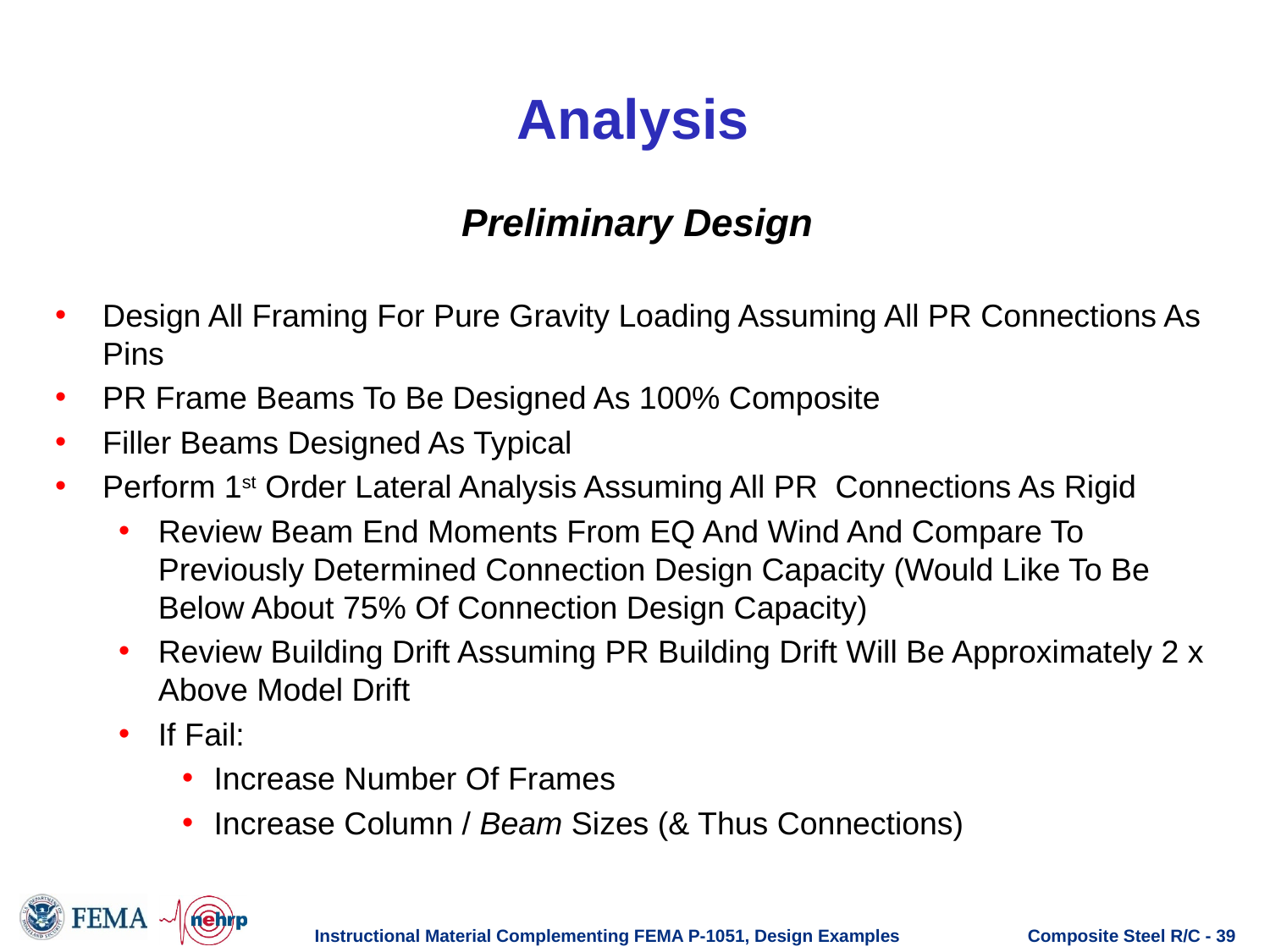

# Analysis
Preliminary Design

Design All Framing For Pure Gravity Loading Assuming All PR Connections As Pins
PR Frame Beams To Be Designed As 100% Composite
Filler Beams Designed As Typical
Perform 1st Order Lateral Analysis Assuming All PR  Connections As Rigid
Review Beam End Moments From EQ And Wind And Compare To Previously Determined Connection Design Capacity (Would Like To Be Below About 75% Of Connection Design Capacity)
Review Building Drift Assuming PR Building Drift Will Be Approximately 2 x Above Model Drift
If Fail:
Increase Number Of Frames
Increase Column / Beam Sizes (& Thus Connections)
Instructional Material Complementing FEMA P-1051, Design Examples
Composite Steel R/C - 39